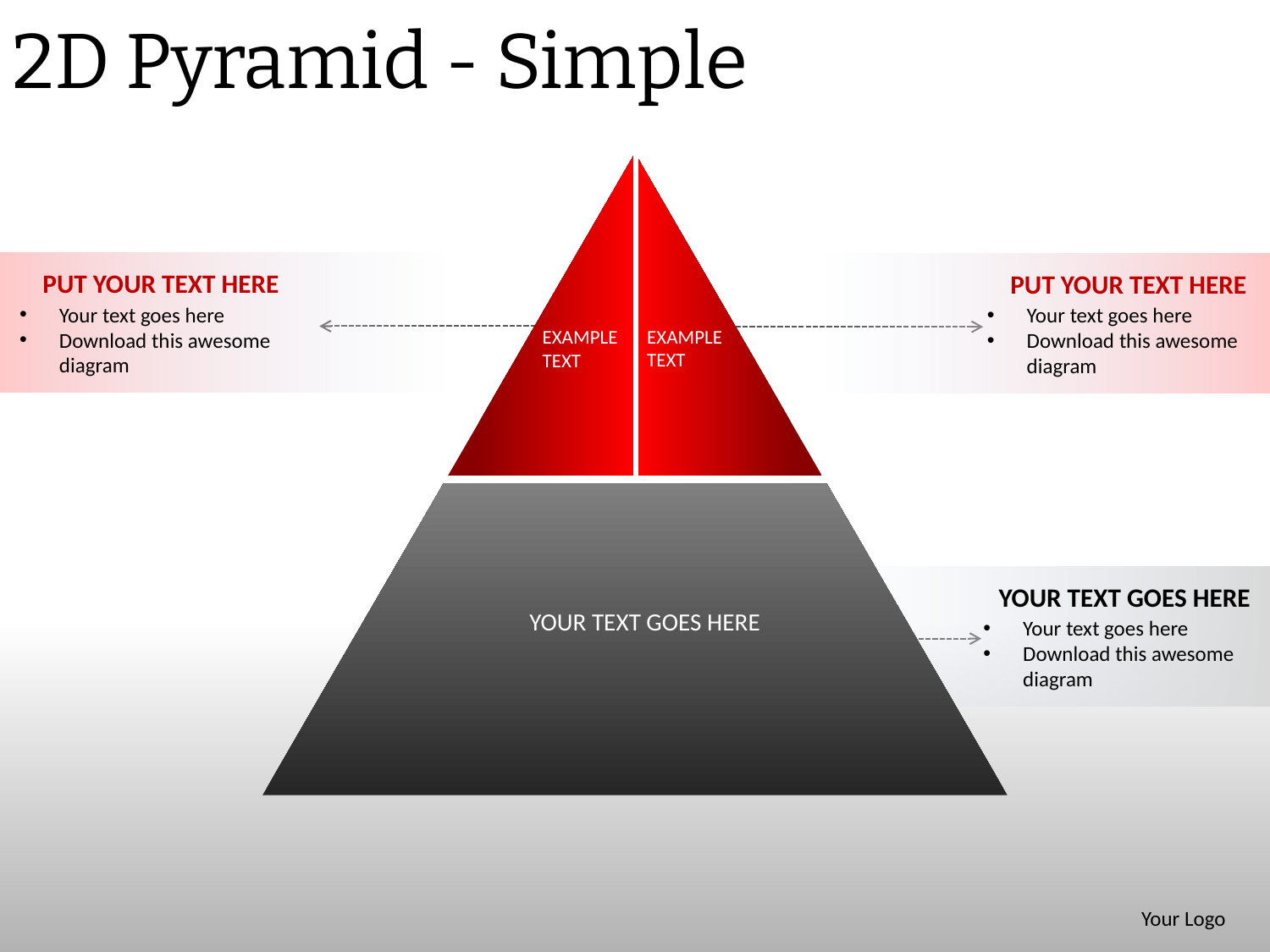

2D Pyramid - Simple

 PUT YOUR TEXT HERE
Your text goes here
Download this awesome diagram

 PUT YOUR TEXT HERE
Your text goes here
Download this awesome diagram
EXAMPLE TEXT
EXAMPLE TEXT

 YOUR TEXT GOES HERE
Your text goes here
Download this awesome diagram
YOUR TEXT GOES HERE
Your Logo